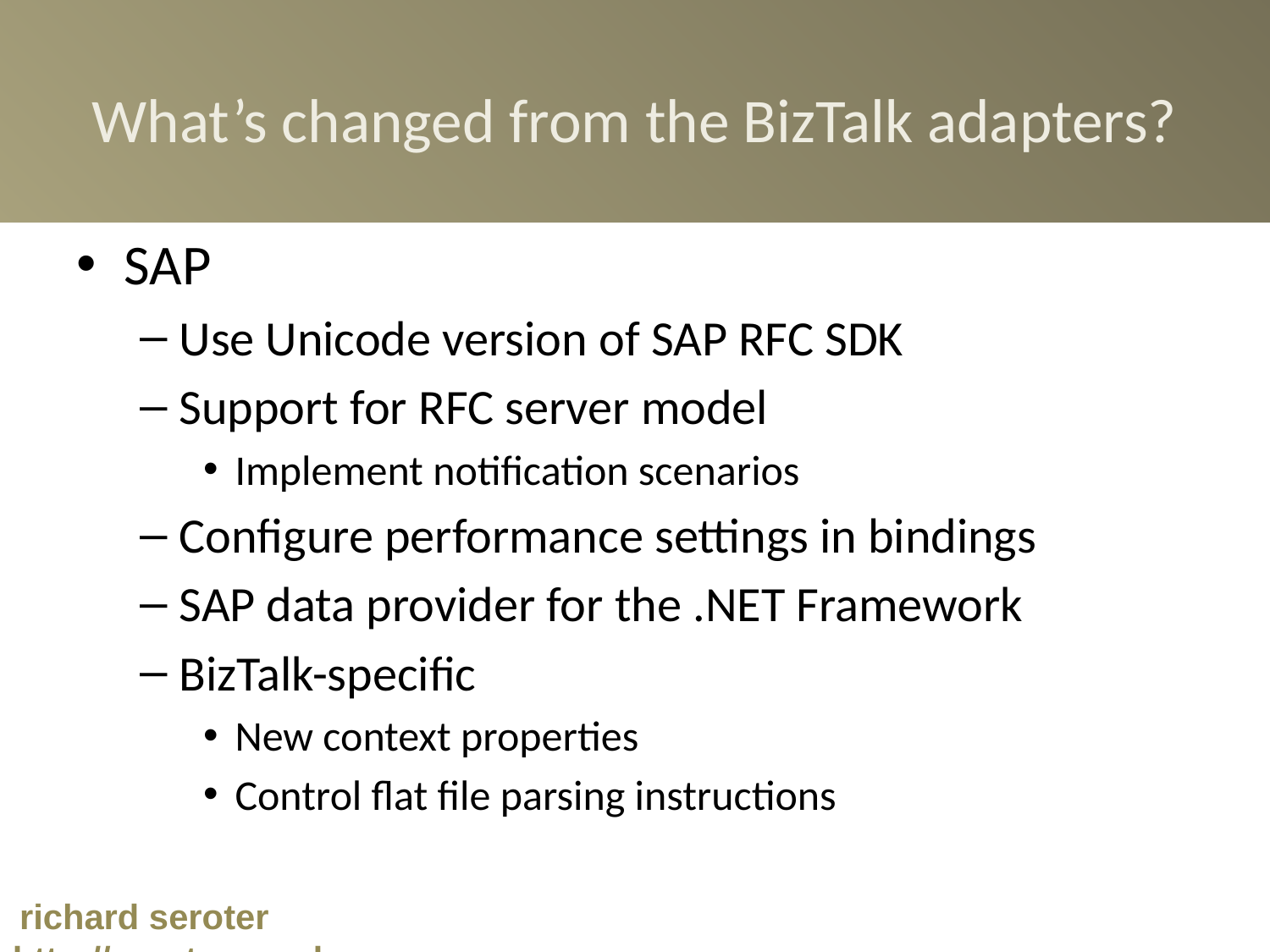

# What’s changed from the BizTalk adapters?
SAP
Use Unicode version of SAP RFC SDK
Support for RFC server model
Implement notification scenarios
Configure performance settings in bindings
SAP data provider for the .NET Framework
BizTalk-specific
New context properties
Control flat file parsing instructions
 richard seroter                                                                             http://seroter.wordpress.com